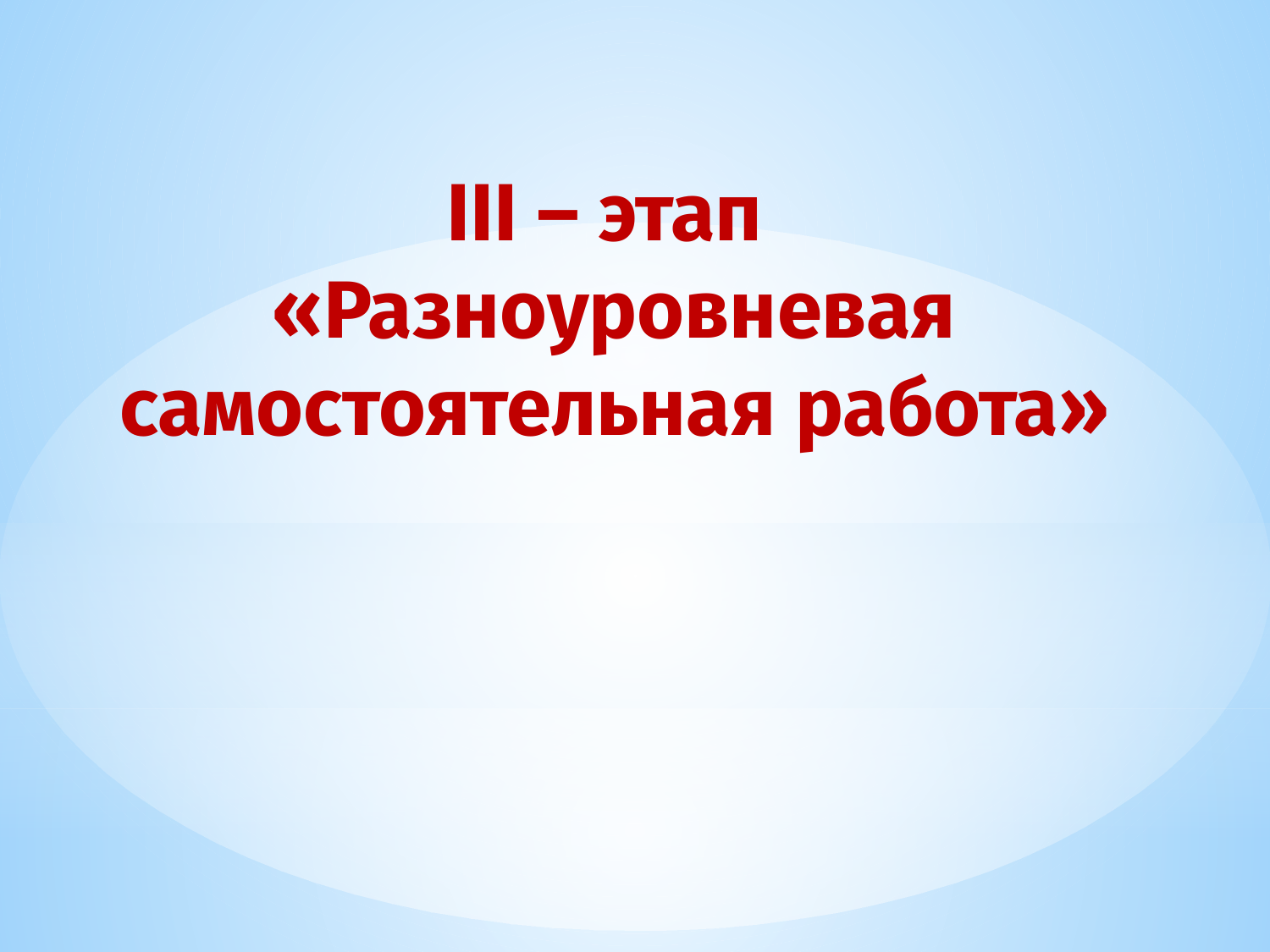

# III – этап «Разноуровневая самостоятельная работа»